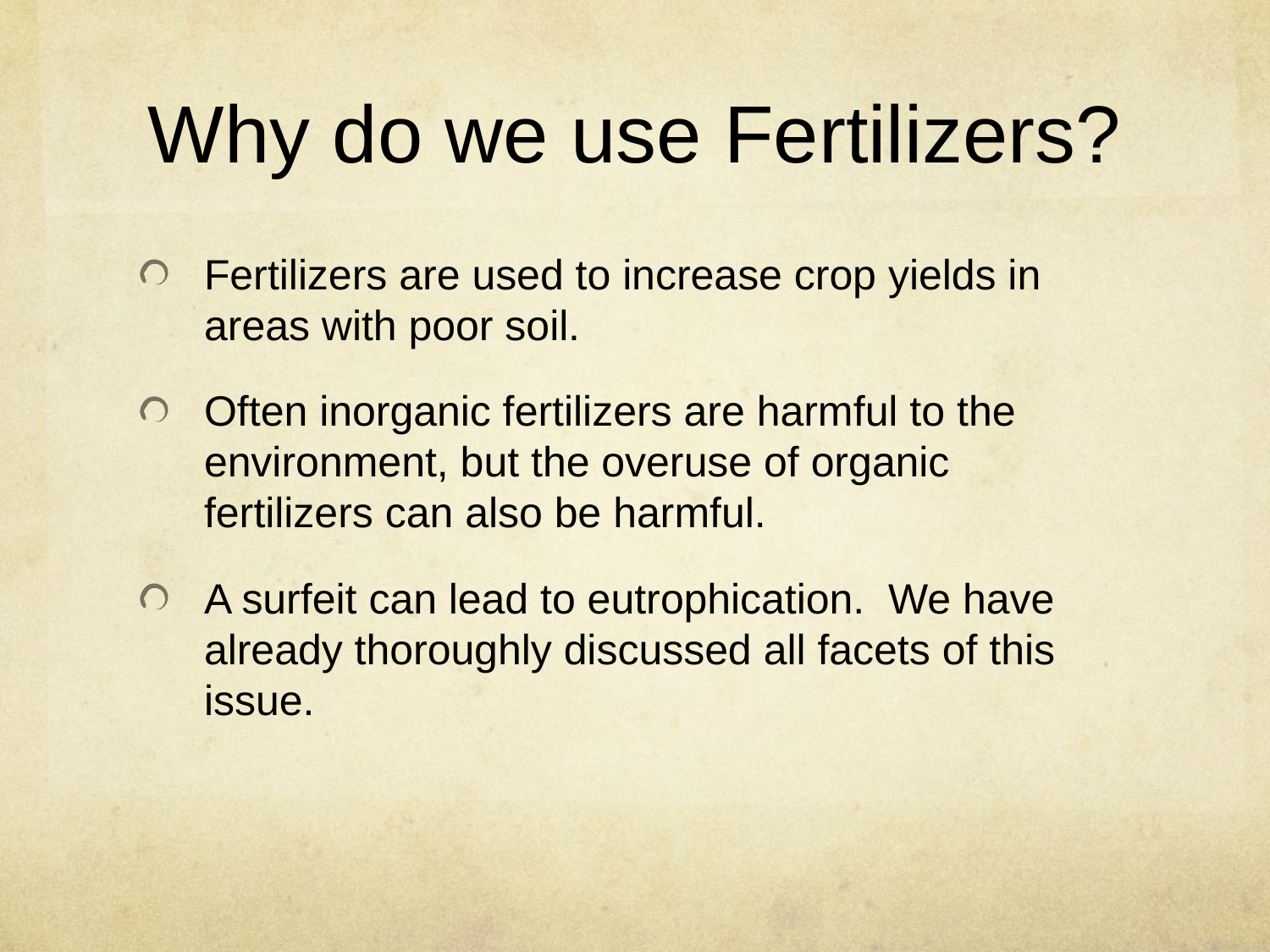

# Why do we use Fertilizers?
Fertilizers are used to increase crop yields in areas with poor soil.
Often inorganic fertilizers are harmful to the environment, but the overuse of organic fertilizers can also be harmful.
A surfeit can lead to eutrophication.  We have already thoroughly discussed all facets of this issue.